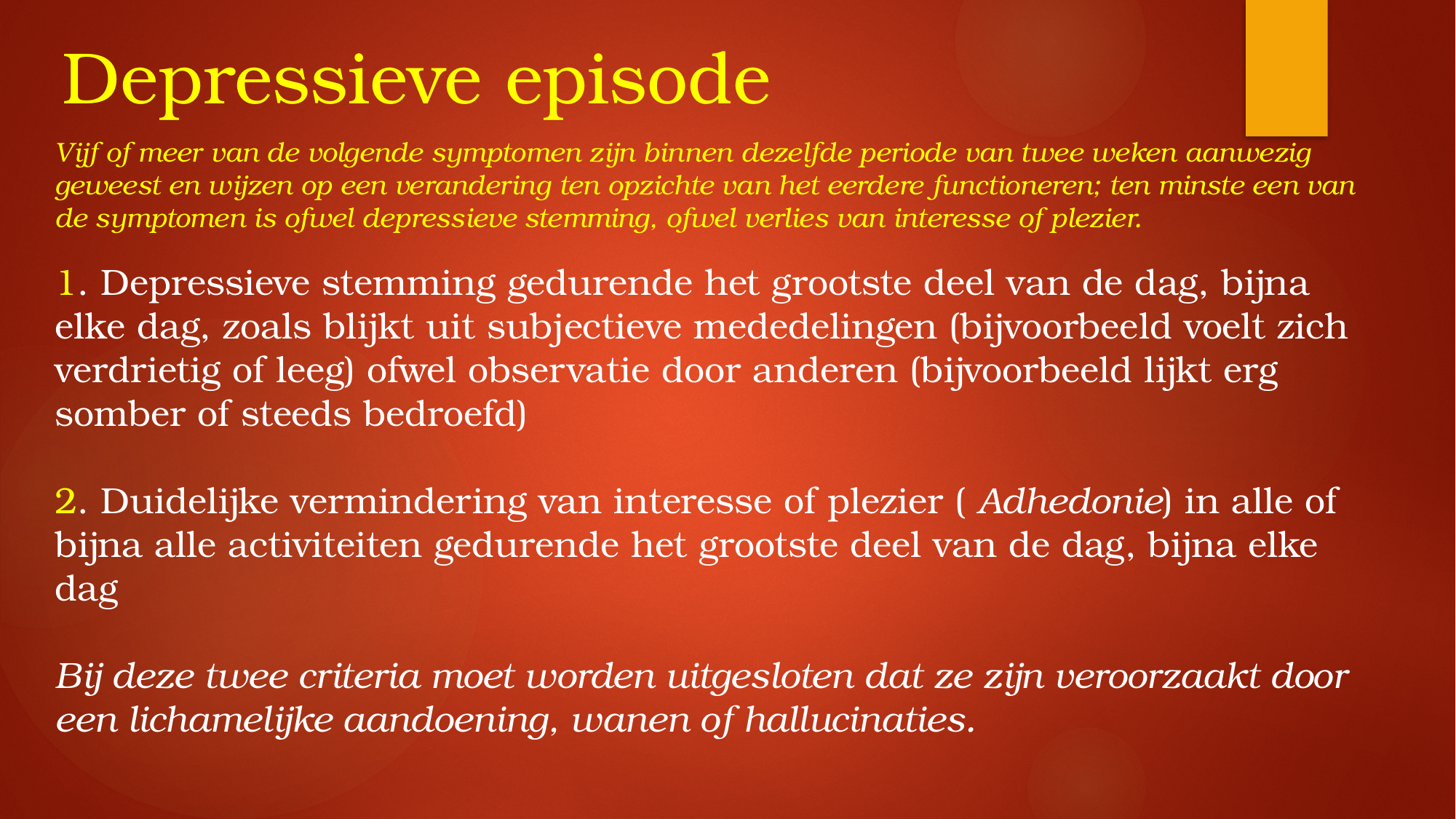

# Depressieve episode
Vijf of meer van de volgende symptomen zijn binnen dezelfde periode van twee weken aanwezig geweest en wijzen op een verandering ten opzichte van het eerdere functioneren; ten minste een van de symptomen is ofwel depressieve stemming, ofwel verlies van interesse of plezier.

1. Depressieve stemming gedurende het grootste deel van de dag, bijna elke dag, zoals blijkt uit subjectieve mededelingen (bijvoorbeeld voelt zich verdrietig of leeg) ofwel observatie door anderen (bijvoorbeeld lijkt erg somber of steeds bedroefd)

2. Duidelijke vermindering van interesse of plezier ( Adhedonie) in alle of bijna alle activiteiten gedurende het grootste deel van de dag, bijna elke dag

Bij deze twee criteria moet worden uitgesloten dat ze zijn veroorzaakt door een lichamelijke aandoening, wanen of hallucinaties.